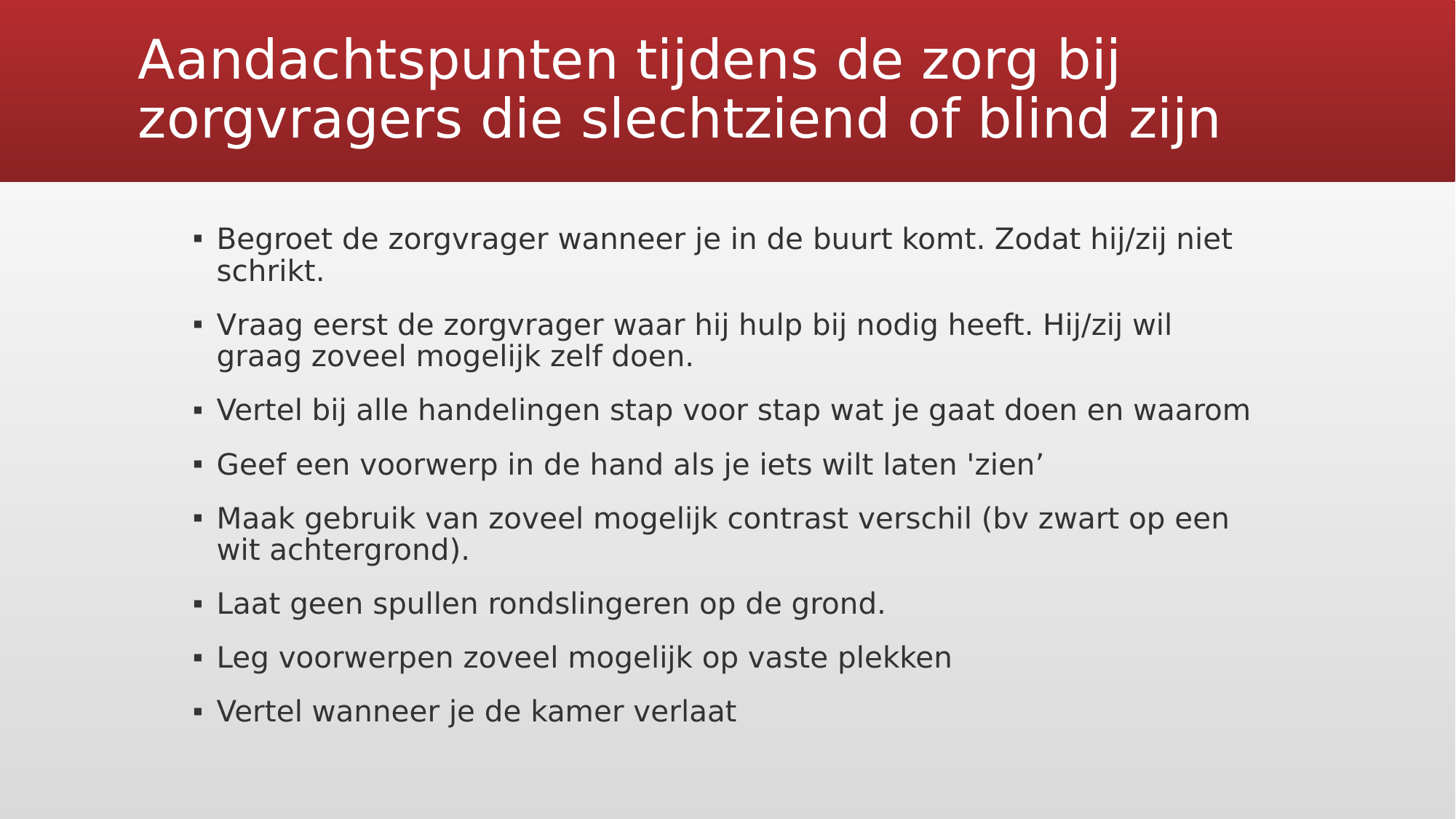

# Aandachtspunten tijdens de zorg bij zorgvragers die slechtziend of blind zijn
Begroet de zorgvrager wanneer je in de buurt komt. Zodat hij/zij niet schrikt.
Vraag eerst de zorgvrager waar hij hulp bij nodig heeft. Hij/zij wil graag zoveel mogelijk zelf doen.
Vertel bij alle handelingen stap voor stap wat je gaat doen en waarom
Geef een voorwerp in de hand als je iets wilt laten 'zien’
Maak gebruik van zoveel mogelijk contrast verschil (bv zwart op een wit achtergrond).
Laat geen spullen rondslingeren op de grond.
Leg voorwerpen zoveel mogelijk op vaste plekken
Vertel wanneer je de kamer verlaat